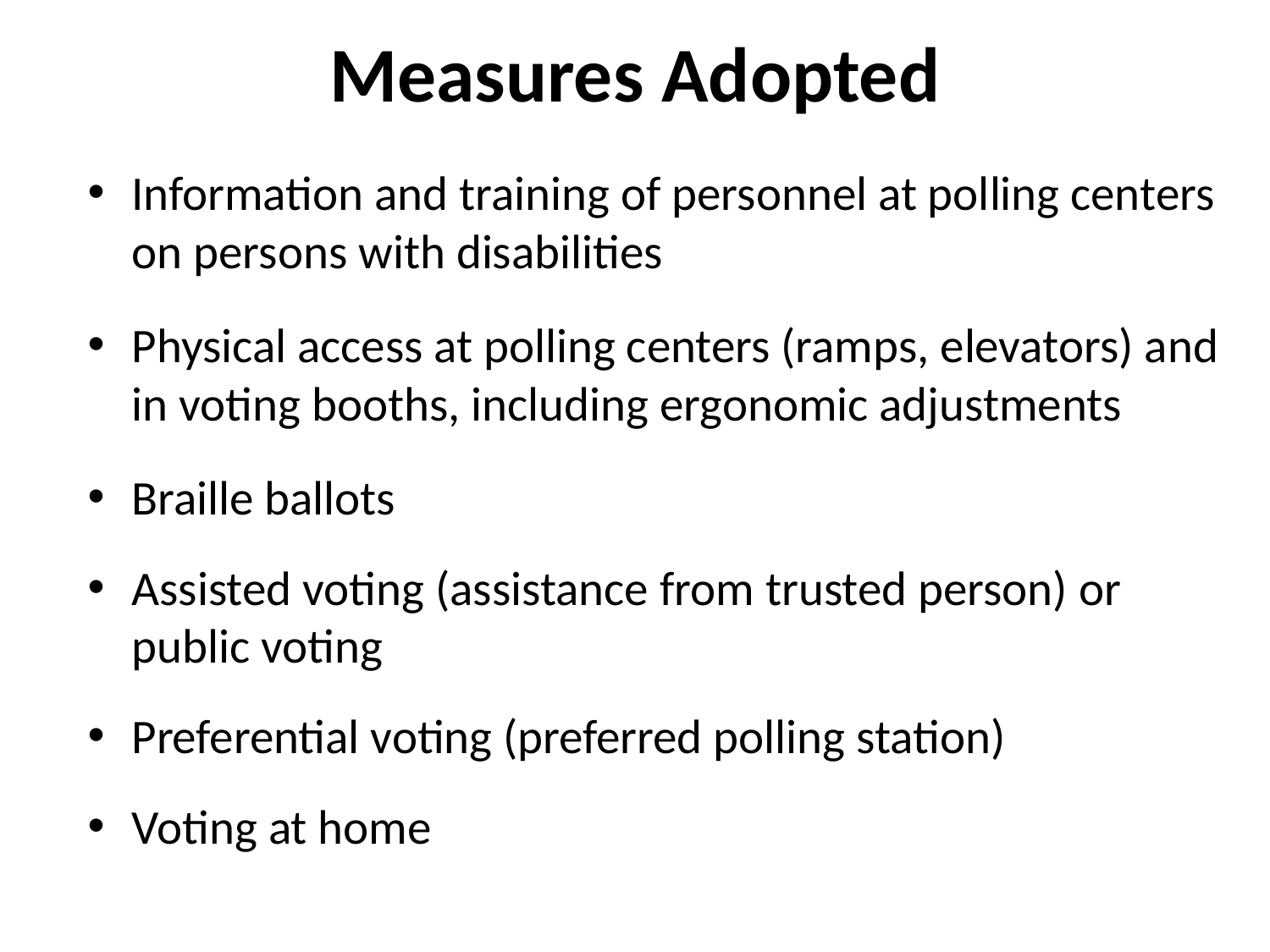

# Measures Adopted
Information and training of personnel at polling centers on persons with disabilities

Physical access at polling centers (ramps, elevators) and in voting booths, including ergonomic adjustments

Braille ballots

Assisted voting (assistance from trusted person) or public voting

Preferential voting (preferred polling station)

Voting at home